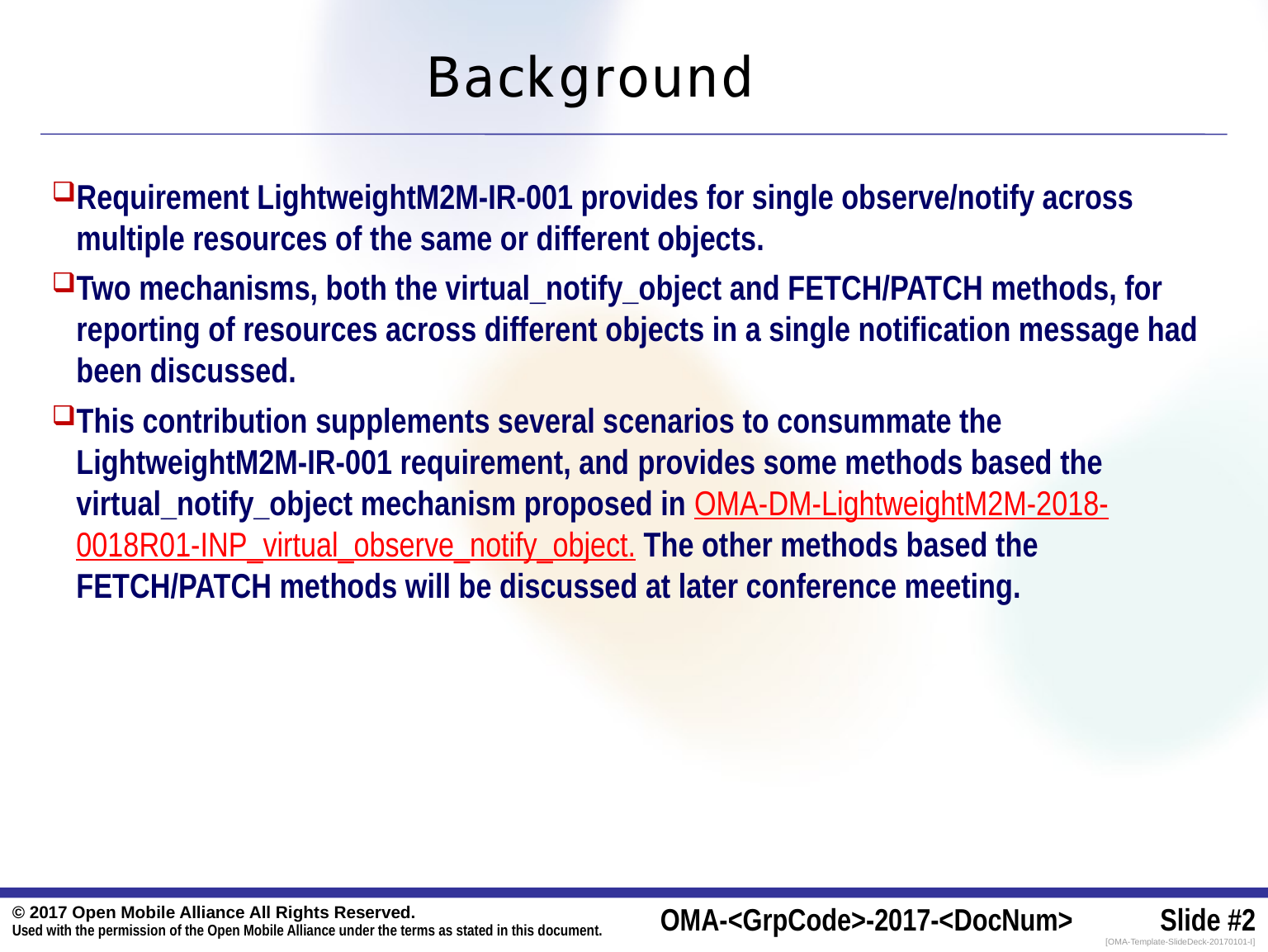

Background
Requirement LightweightM2M-IR-001 provides for single observe/notify across multiple resources of the same or different objects.
Two mechanisms, both the virtual_notify_object and FETCH/PATCH methods, for reporting of resources across different objects in a single notification message had been discussed.
This contribution supplements several scenarios to consummate the LightweightM2M-IR-001 requirement, and provides some methods based the virtual_notify_object mechanism proposed in OMA-DM-LightweightM2M-2018-0018R01-INP_virtual_observe_notify_object. The other methods based the FETCH/PATCH methods will be discussed at later conference meeting.